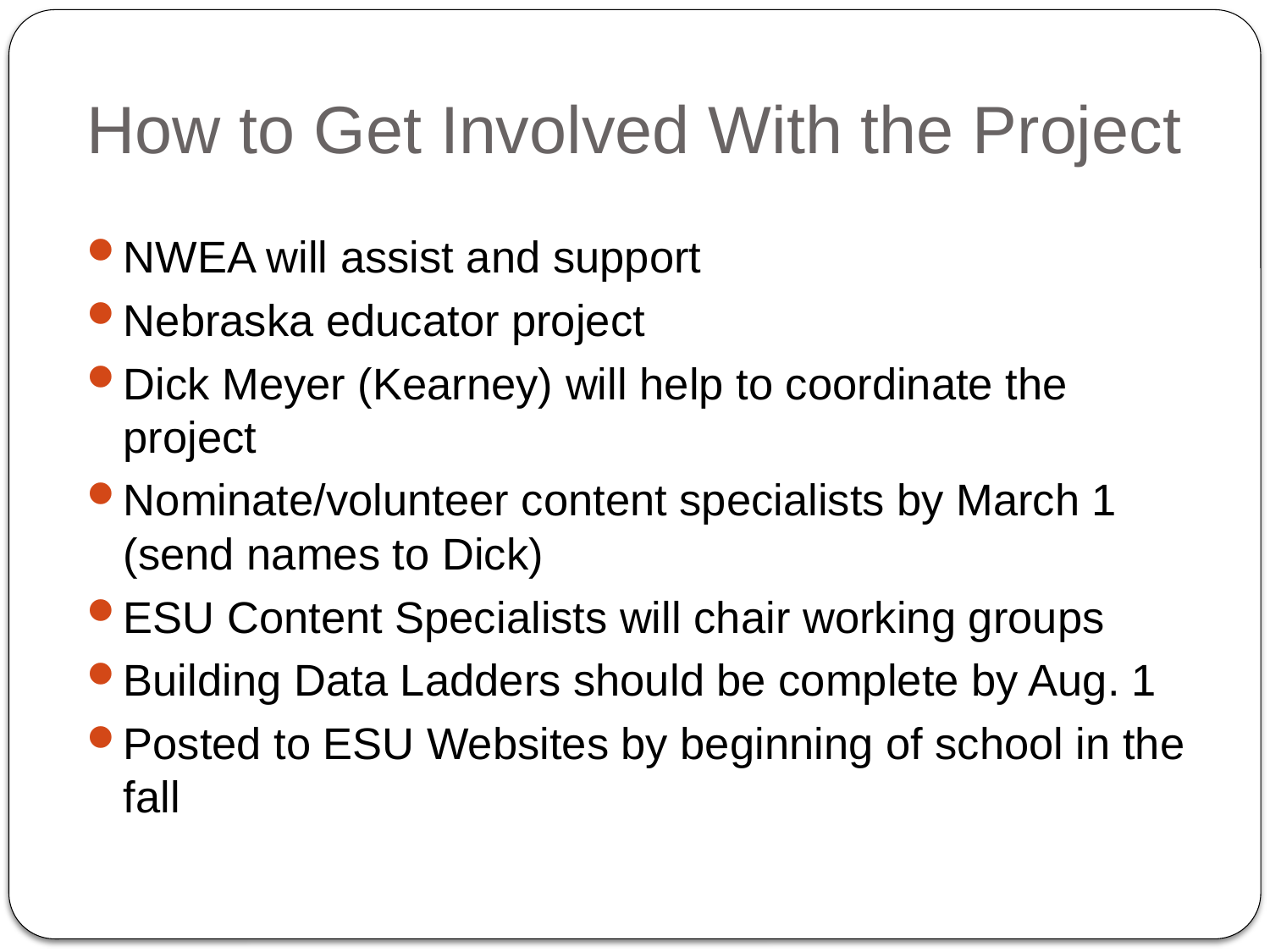

# How to Get Involved With the Project
NWEA will assist and support
Nebraska educator project
Dick Meyer (Kearney) will help to coordinate the project
Nominate/volunteer content specialists by March 1  (send names to Dick)
ESU Content Specialists will chair working groups
Building Data Ladders should be complete by Aug. 1
Posted to ESU Websites by beginning of school in the fall